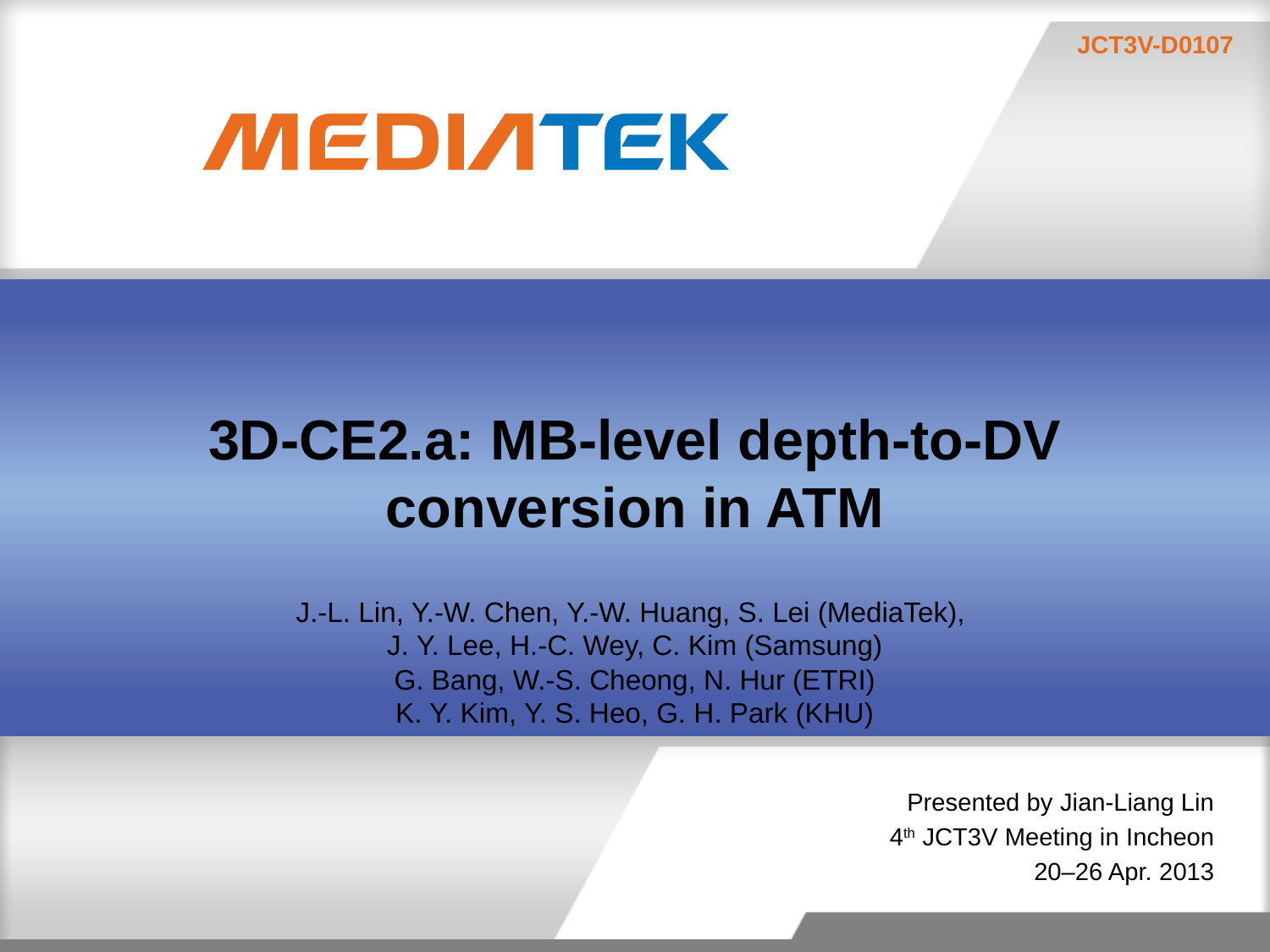

# 3D-CE2.a: MB-level depth-to-DV conversion in ATM
J.-L. Lin, Y.-W. Chen, Y.-W. Huang, S. Lei (MediaTek),
J. Y. Lee, H.-C. Wey, C. Kim (Samsung)
G. Bang, W.-S. Cheong, N. Hur (ETRI)
K. Y. Kim, Y. S. Heo, G. H. Park (KHU)
Presented by Jian-Liang Lin
4th JCT3V Meeting in Incheon
20–26 Apr. 2013